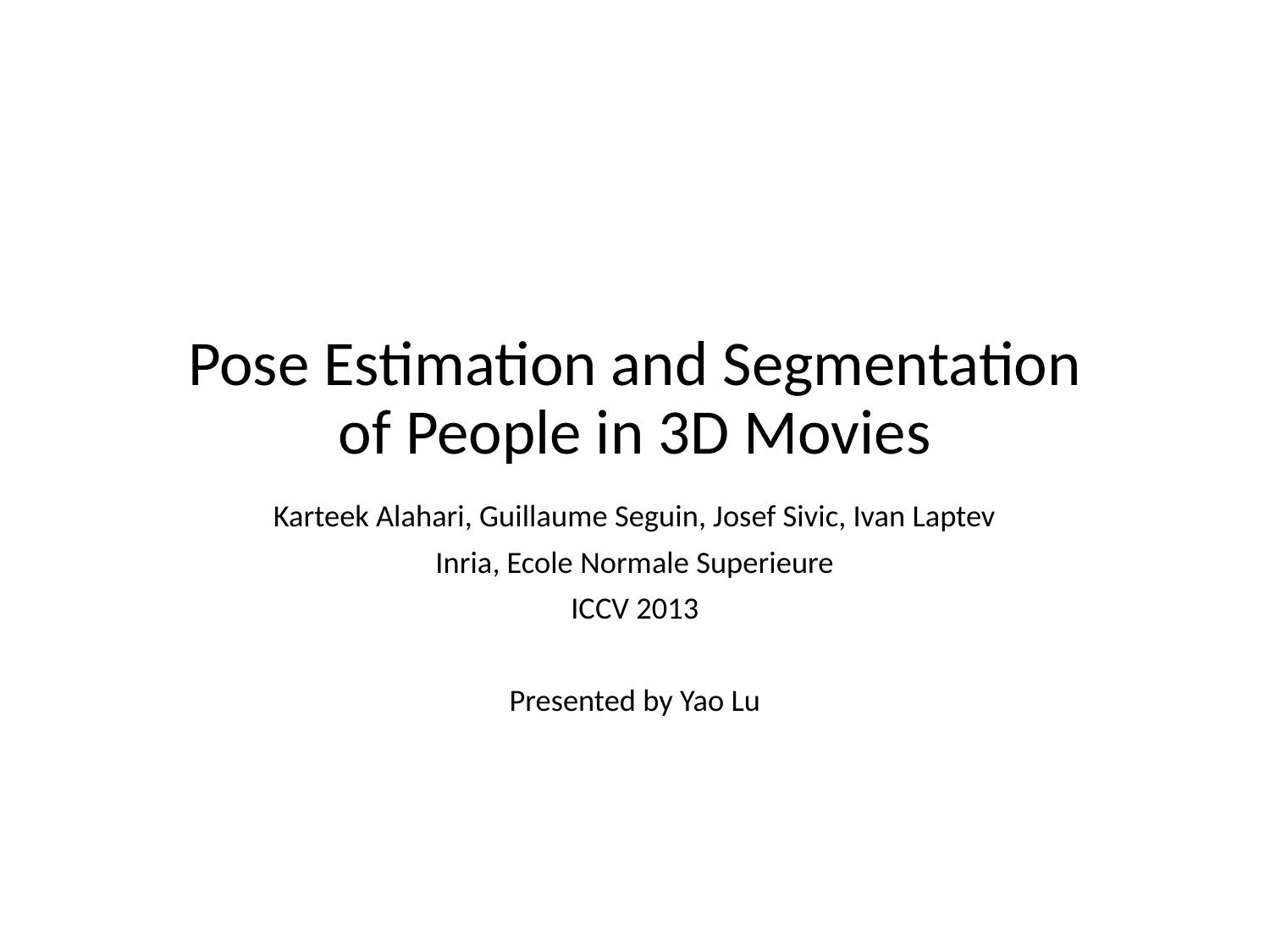

# Pose Estimation and Segmentation of People in 3D Movies
Karteek Alahari, Guillaume Seguin, Josef Sivic, Ivan Laptev
Inria, Ecole Normale Superieure
ICCV 2013

Presented by Yao Lu